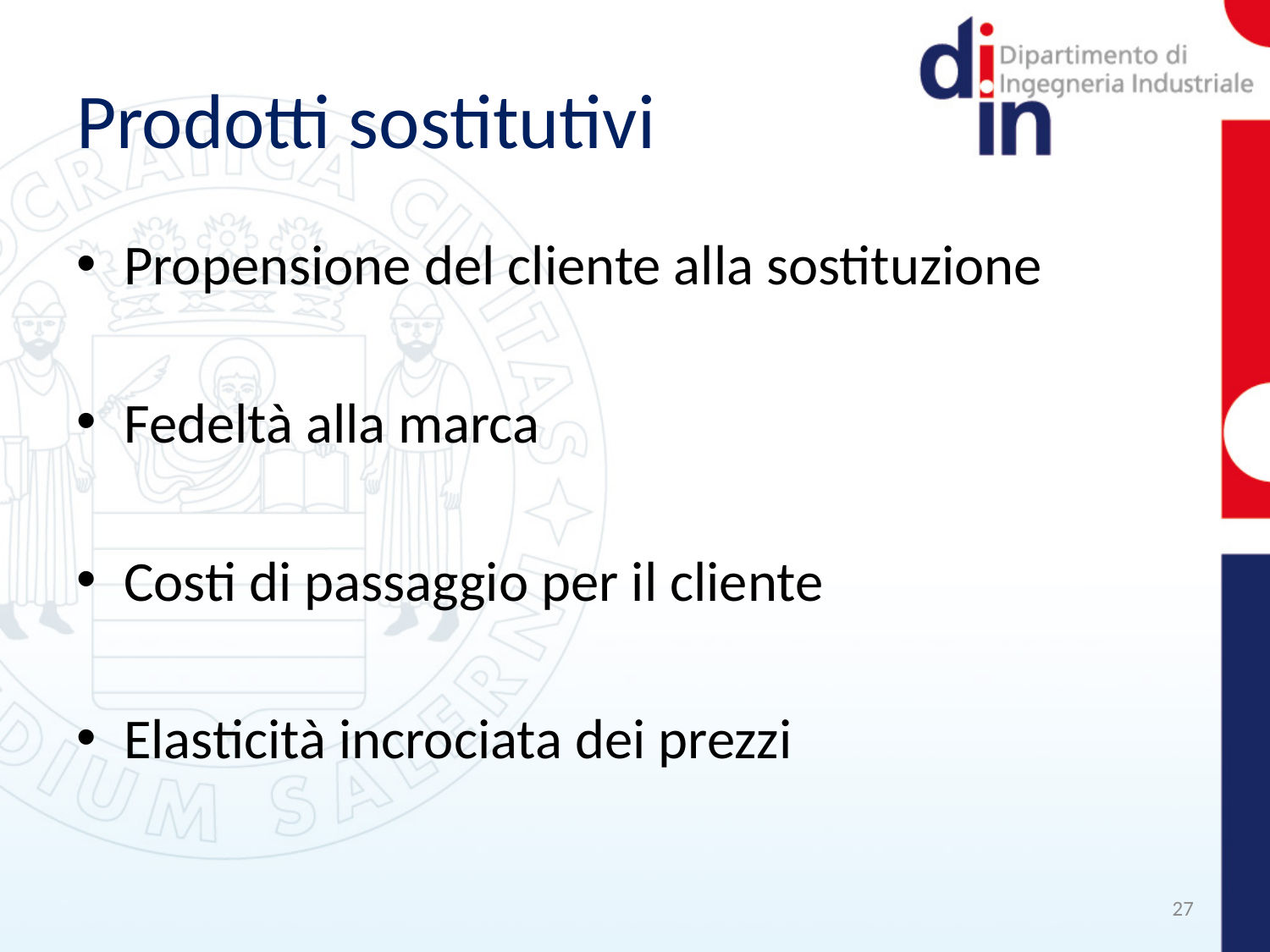

# Prodotti sostitutivi
Propensione del cliente alla sostituzione

Fedeltà alla marca

Costi di passaggio per il cliente

Elasticità incrociata dei prezzi
27